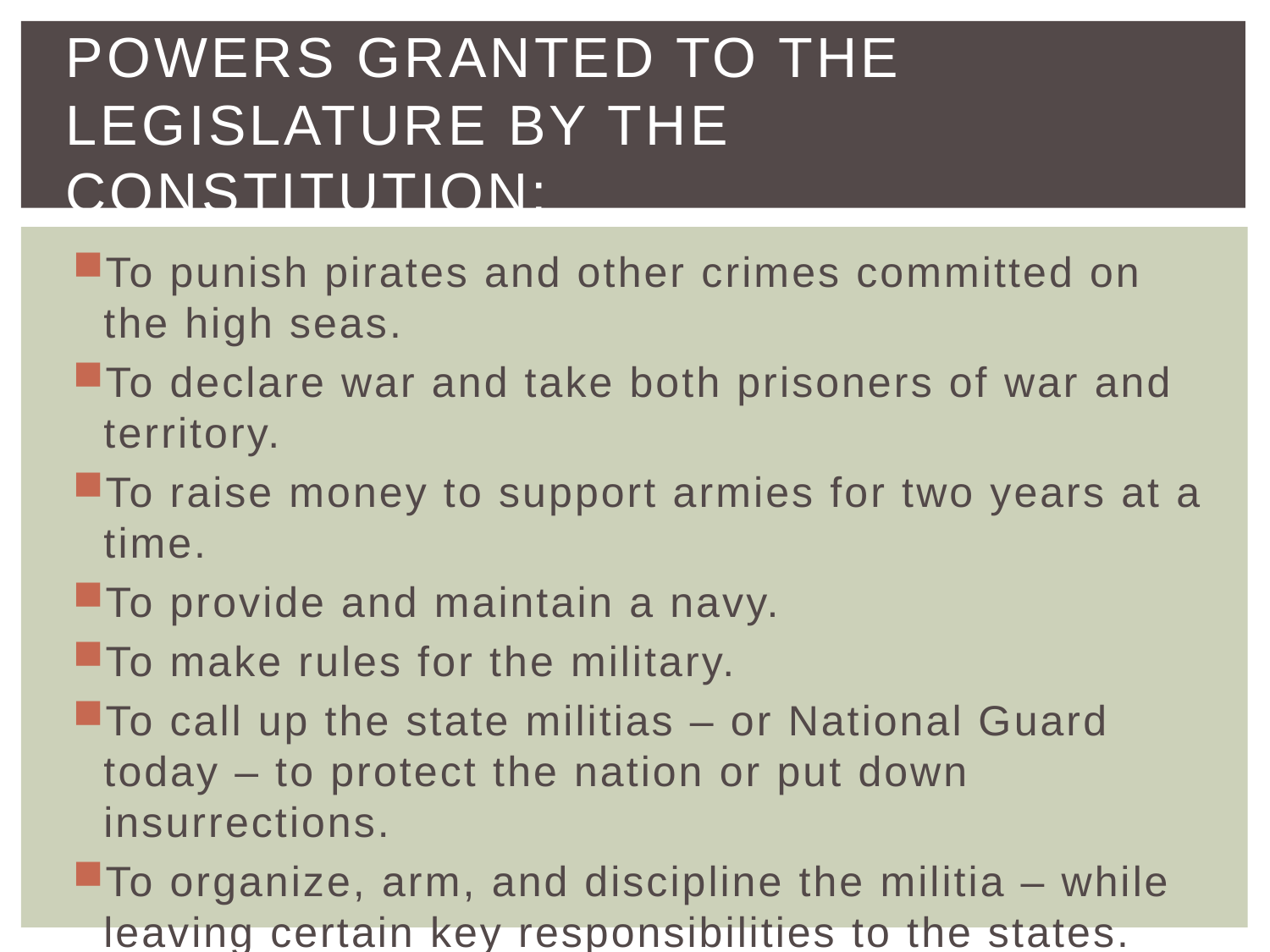

# Powers Granted to the Legislature by the Constitution:
To punish pirates and other crimes committed on the high seas.
To declare war and take both prisoners of war and territory.
To raise money to support armies for two years at a time.
To provide and maintain a navy.
To make rules for the military.
To call up the state militias – or National Guard today – to protect the nation or put down insurrections.
To organize, arm, and discipline the militia – while leaving certain key responsibilities to the states.
To rule exclusively over Washington, D.C.
To make all laws deemed “necessary and proper.”